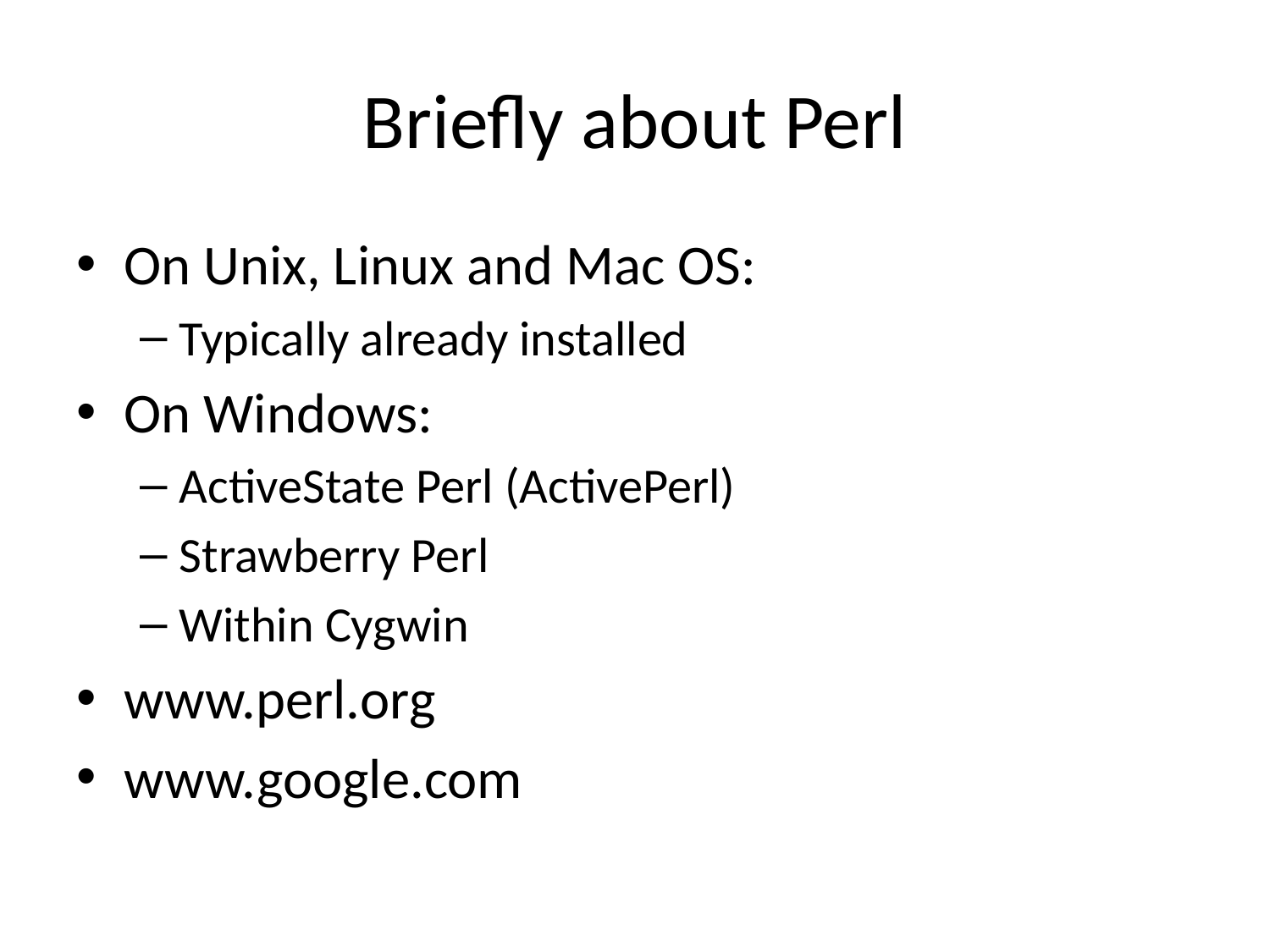

# Briefly about Perl
On Unix, Linux and Mac OS:
Typically already installed
On Windows:
ActiveState Perl (ActivePerl)
Strawberry Perl
Within Cygwin
www.perl.org
www.google.com